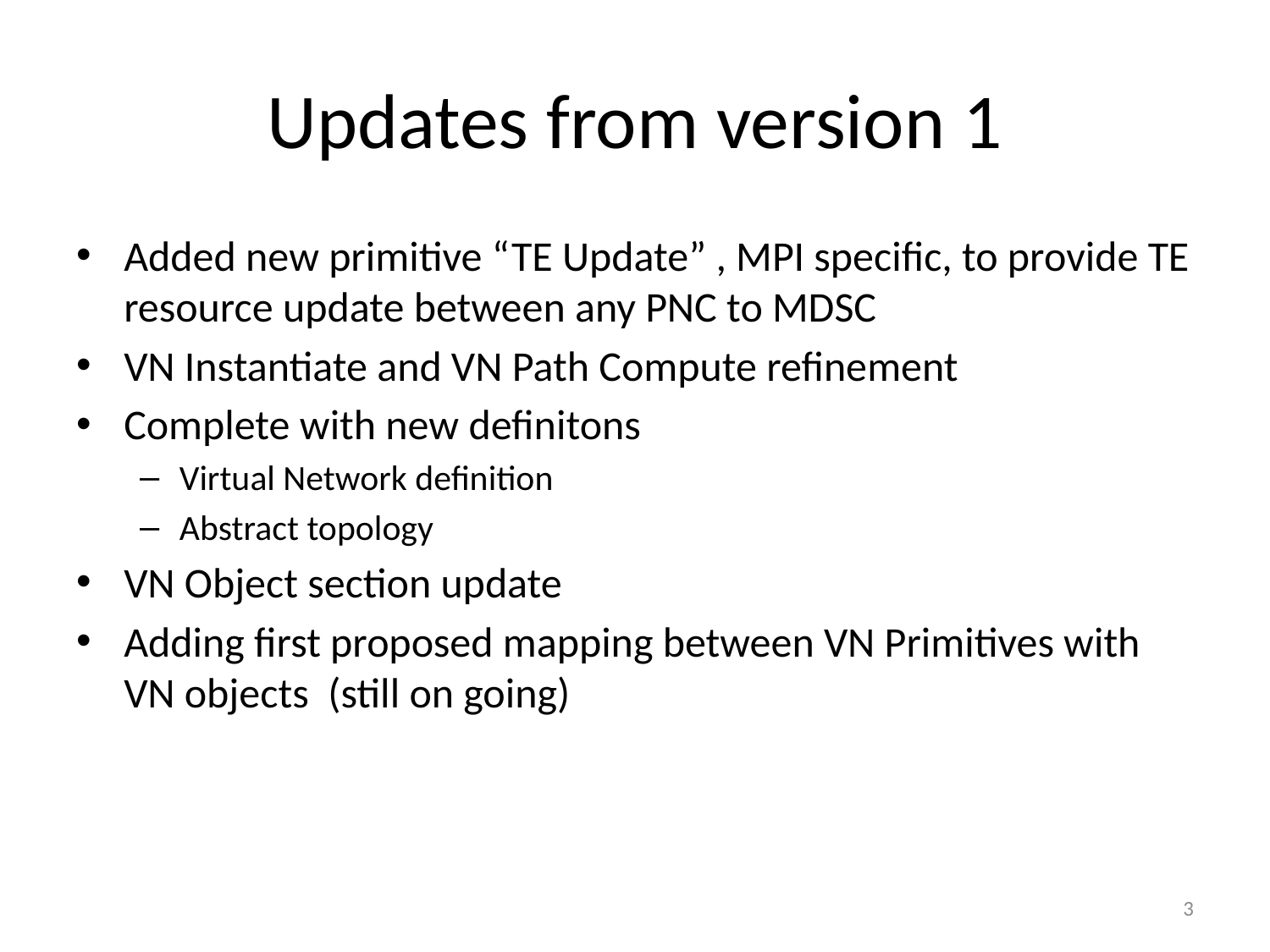

# Updates from version 1
Added new primitive “TE Update” , MPI specific, to provide TE resource update between any PNC to MDSC
VN Instantiate and VN Path Compute refinement
Complete with new definitons
Virtual Network definition
Abstract topology
VN Object section update
Adding first proposed mapping between VN Primitives with VN objects  (still on going)

3